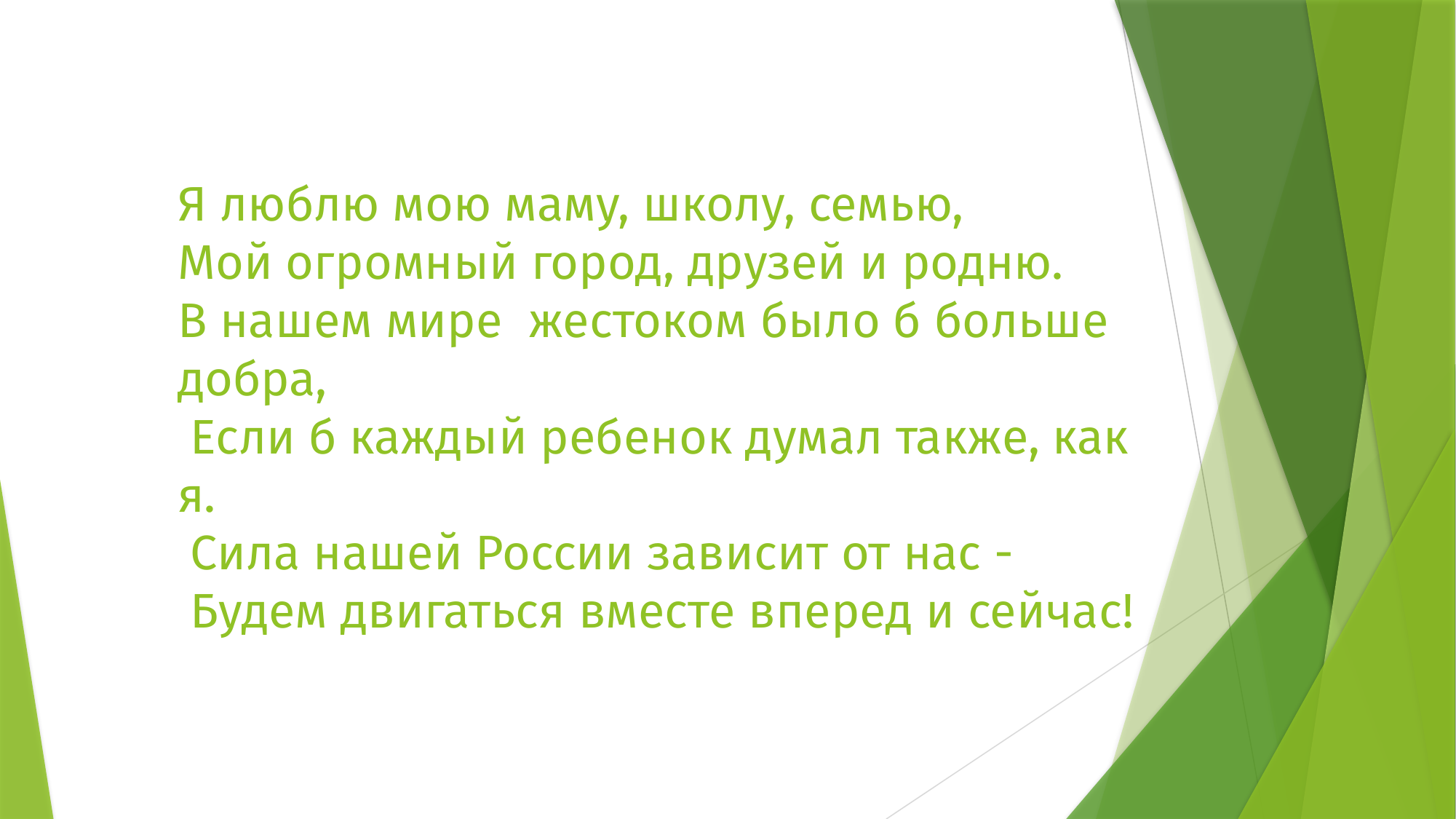

# Я люблю мою маму, школу, семью, Мой огромный город, друзей и родню. В нашем мире  жестоком было б больше добра, Если б каждый ребенок думал также, как я. Сила нашей России зависит от нас - Будем двигаться вместе вперед и сейчас!